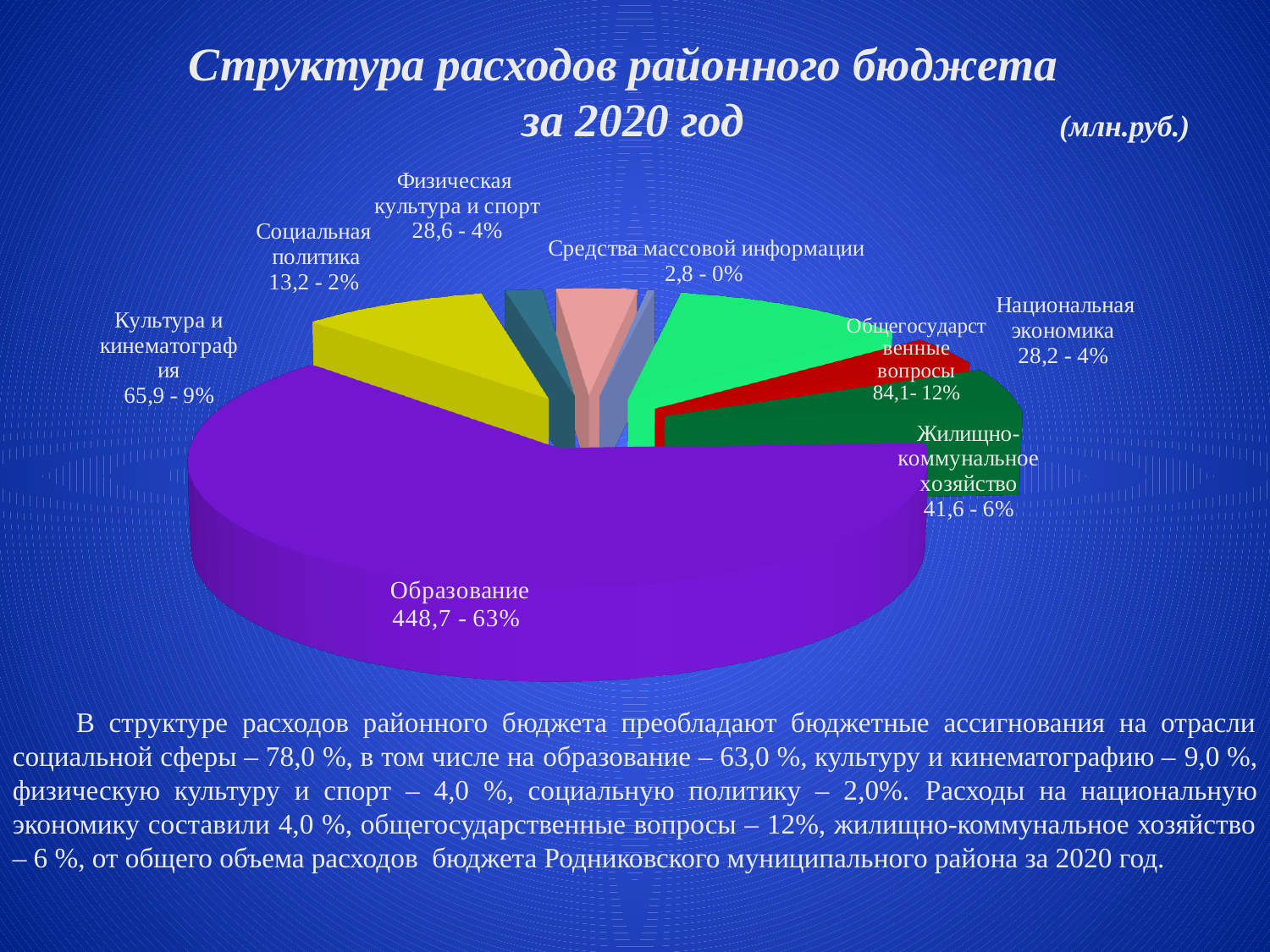

# Структура расходов районного бюджета за 2020 год                           (млн.руб.)

[unsupported chart]

В структуре расходов районного бюджета преобладают бюджетные ассигнования на отрасли социальной сферы – 78,0 %, в том числе на образование – 63,0 %, культуру и кинематографию – 9,0 %, физическую культуру и спорт – 4,0 %, социальную политику – 2,0%. Расходы на национальную экономику составили 4,0 %, общегосударственные вопросы – 12%, жилищно-коммунальное хозяйство – 6 %, от общего объема расходов  бюджета Родниковского муниципального района за 2020 год.